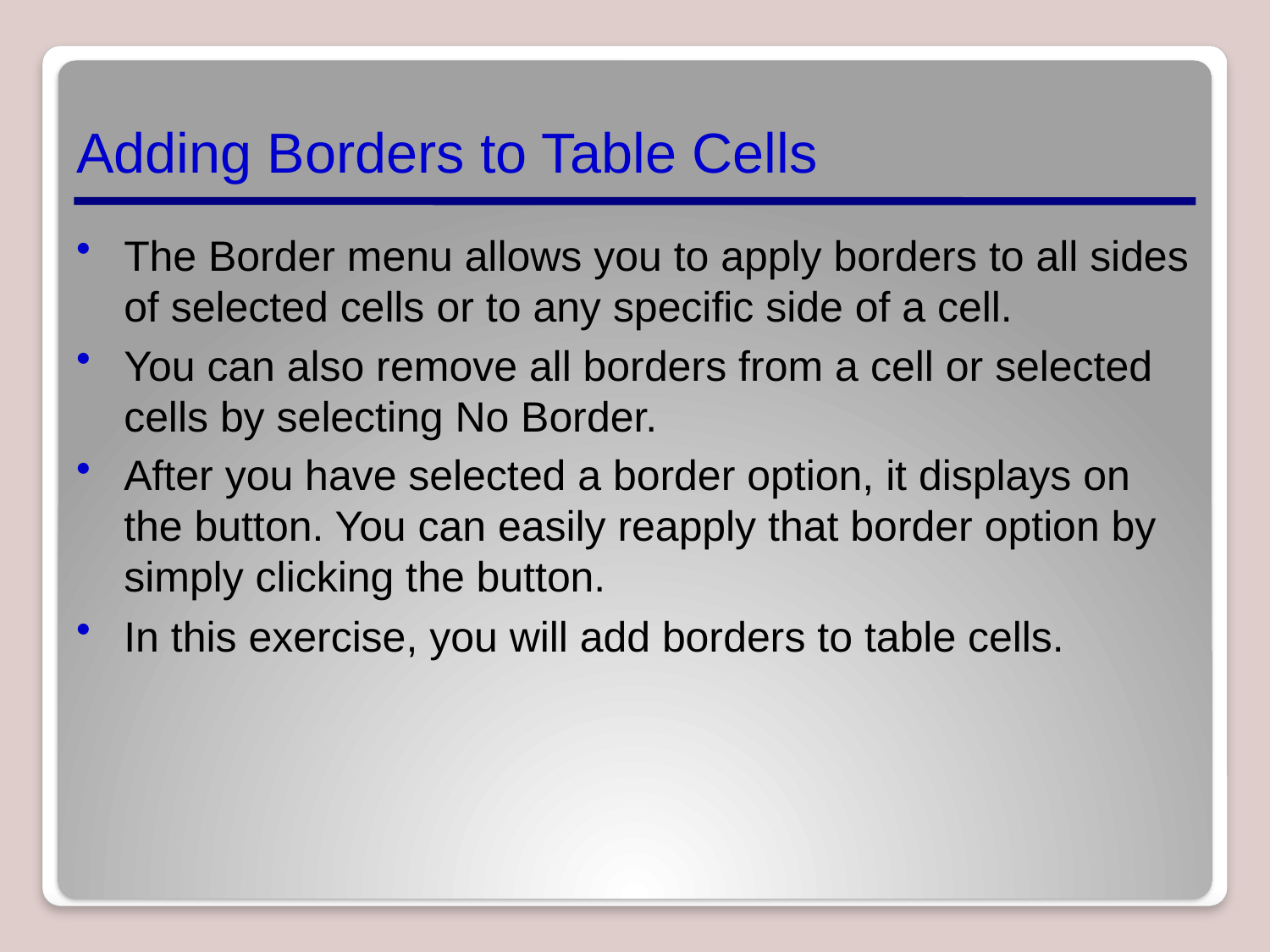

# Adding Borders to Table Cells
The Border menu allows you to apply borders to all sides of selected cells or to any specific side of a cell.
You can also remove all borders from a cell or selected cells by selecting No Border.
After you have selected a border option, it displays on the button. You can easily reapply that border option by simply clicking the button.
In this exercise, you will add borders to table cells.